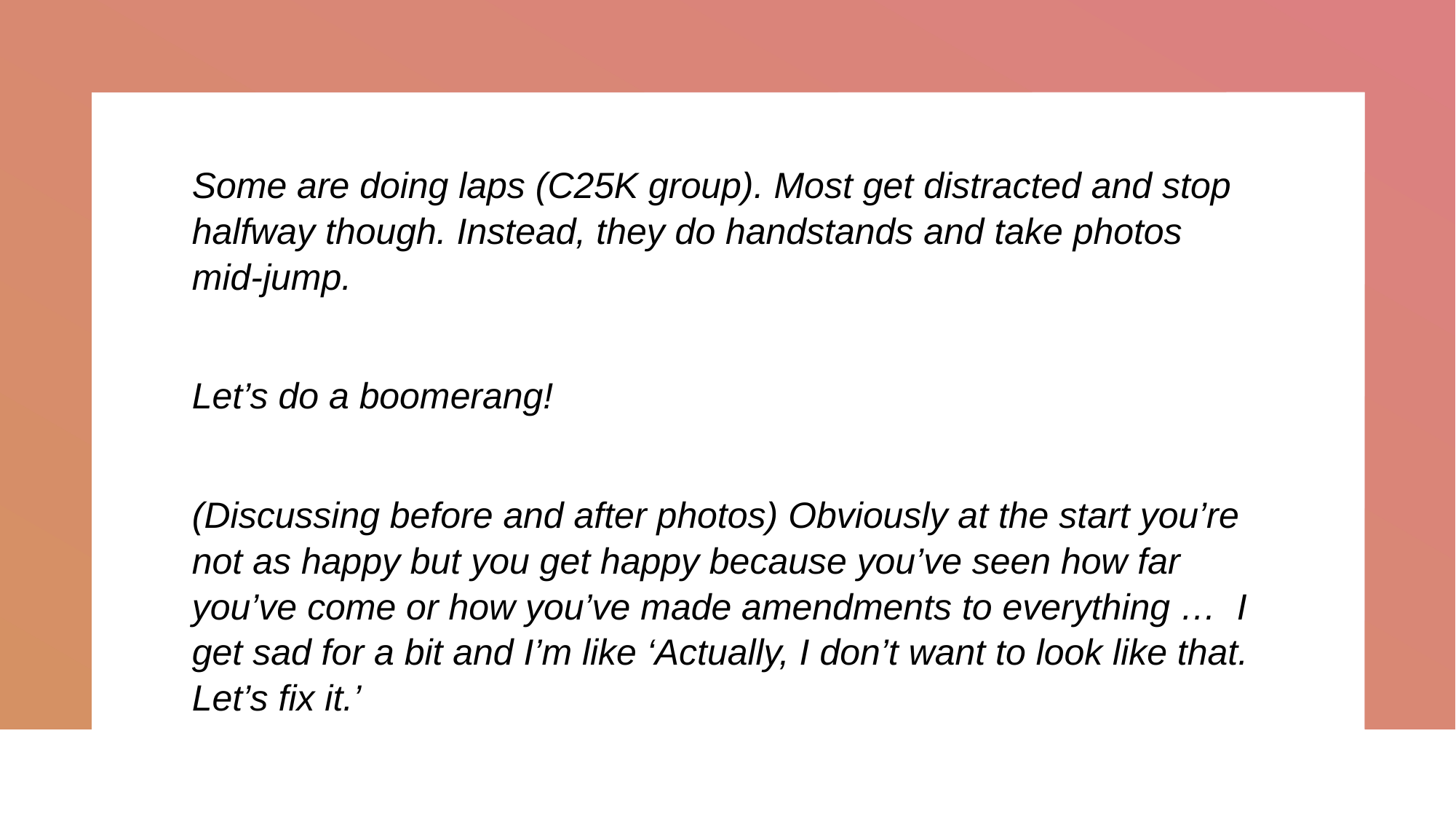

Some are doing laps (C25K group). Most get distracted and stop halfway though. Instead, they do handstands and take photos mid-jump.

Let’s do a boomerang!

(Discussing before and after photos) Obviously at the start you’re not as happy but you get happy because you’ve seen how far you’ve come or how you’ve made amendments to everything …  I get sad for a bit and I’m like ‘Actually, I don’t want to look like that. Let’s fix it.’